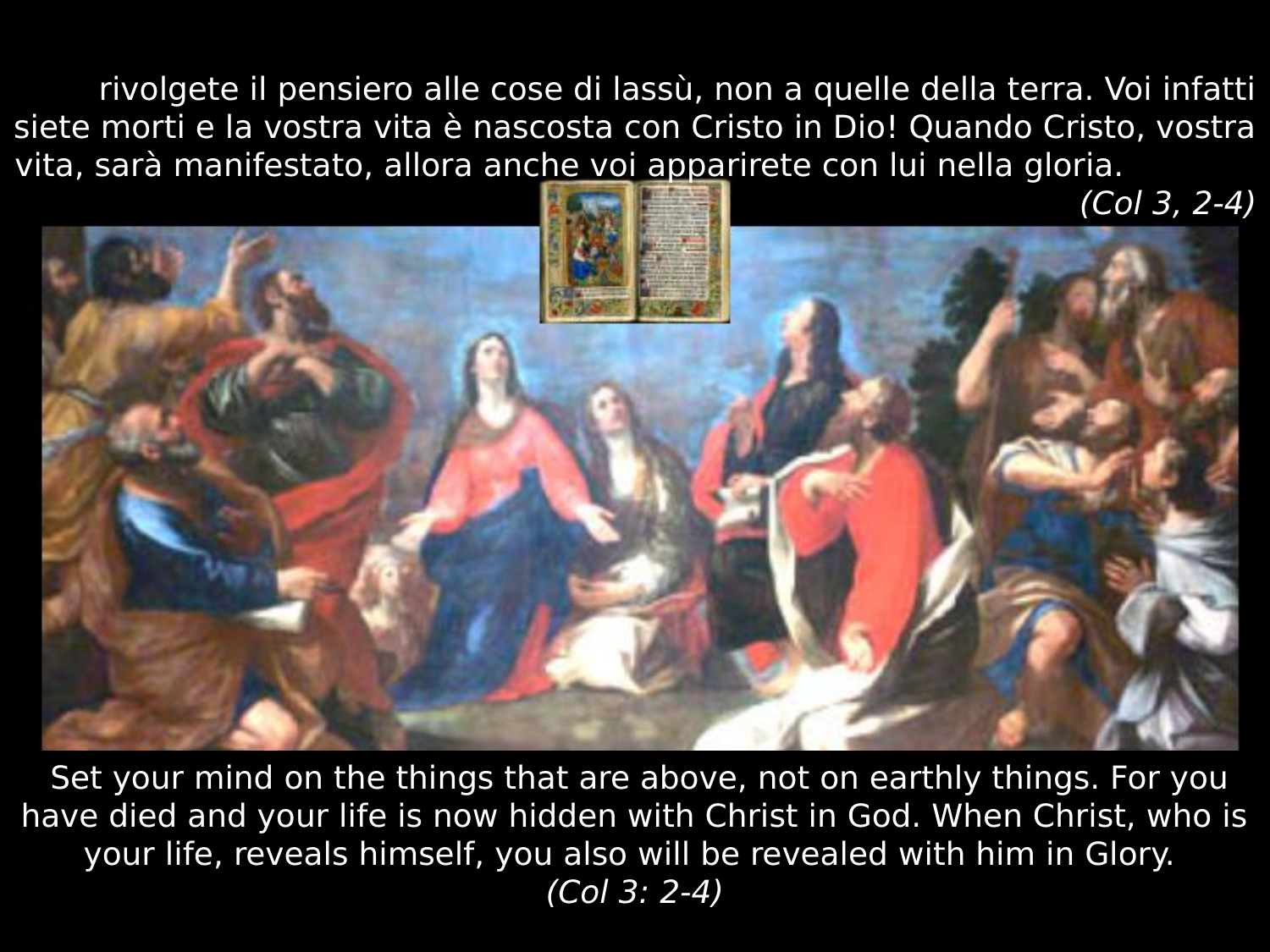

# rivolgete il pensiero alle cose di lassù, non a quelle della terra. Voi infatti siete morti e la vostra vita è nascosta con Cristo in Dio! Quando Cristo, vostra vita, sarà manifestato, allora anche voi apparirete con lui nella gloria.                        (Col 3, 2-4)
 Set your mind on the things that are above, not on earthly things. For you have died and your life is now hidden with Christ in God. When Christ, who is your life, reveals himself, you also will be revealed with him in Glory.
(Col 3: 2-4)